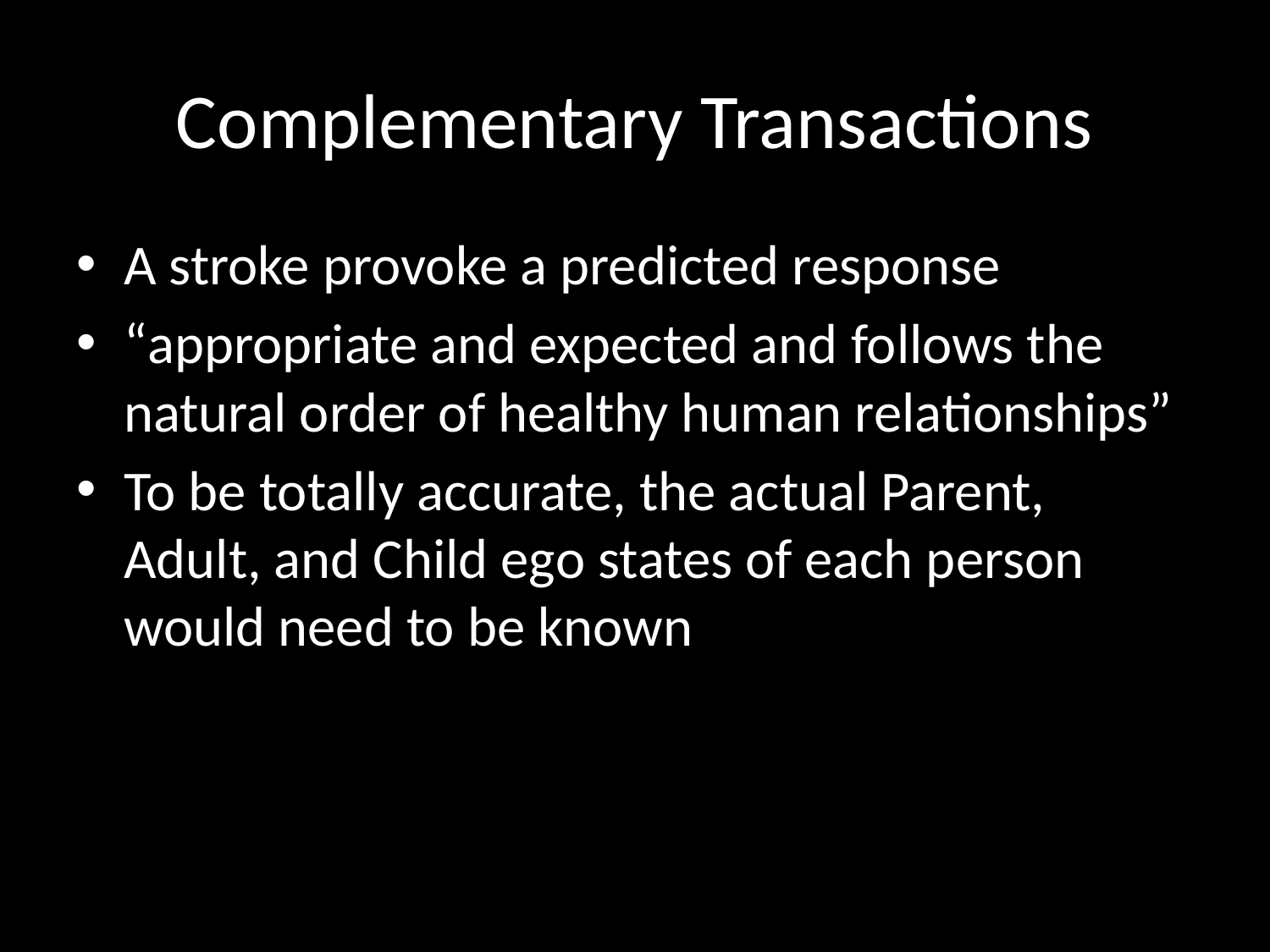

# Complementary Transactions
A stroke provoke a predicted response
“appropriate and expected and follows the natural order of healthy human relationships”
To be totally accurate, the actual Parent, Adult, and Child ego states of each person would need to be known